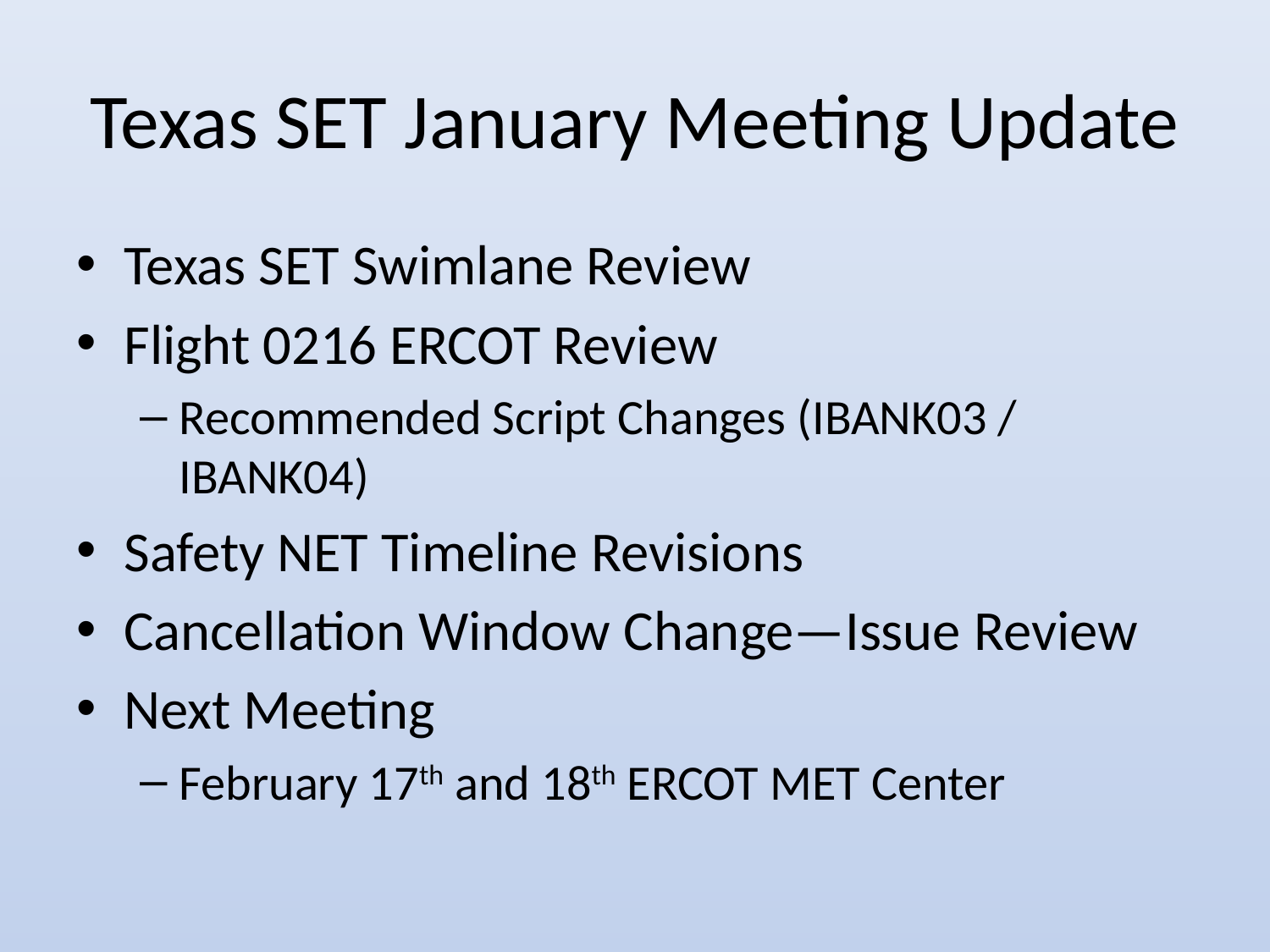

# Texas SET January Meeting Update
Texas SET Swimlane Review
Flight 0216 ERCOT Review
Recommended Script Changes (IBANK03 / IBANK04)
Safety NET Timeline Revisions
Cancellation Window Change—Issue Review
Next Meeting
February 17th and 18th ERCOT MET Center